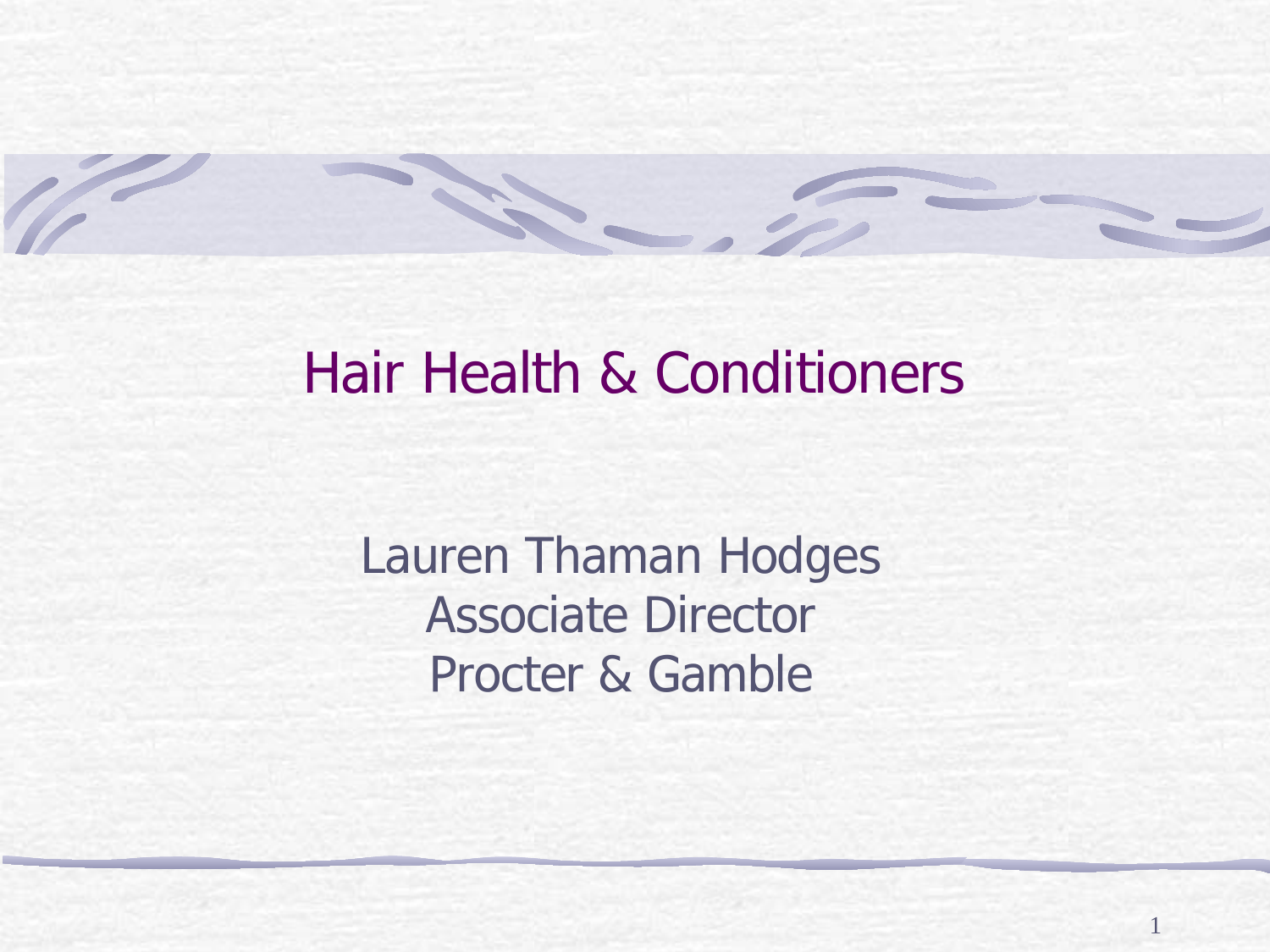

# Hair Health & Conditioners
Lauren Thaman Hodges
Associate Director
Procter & Gamble
1